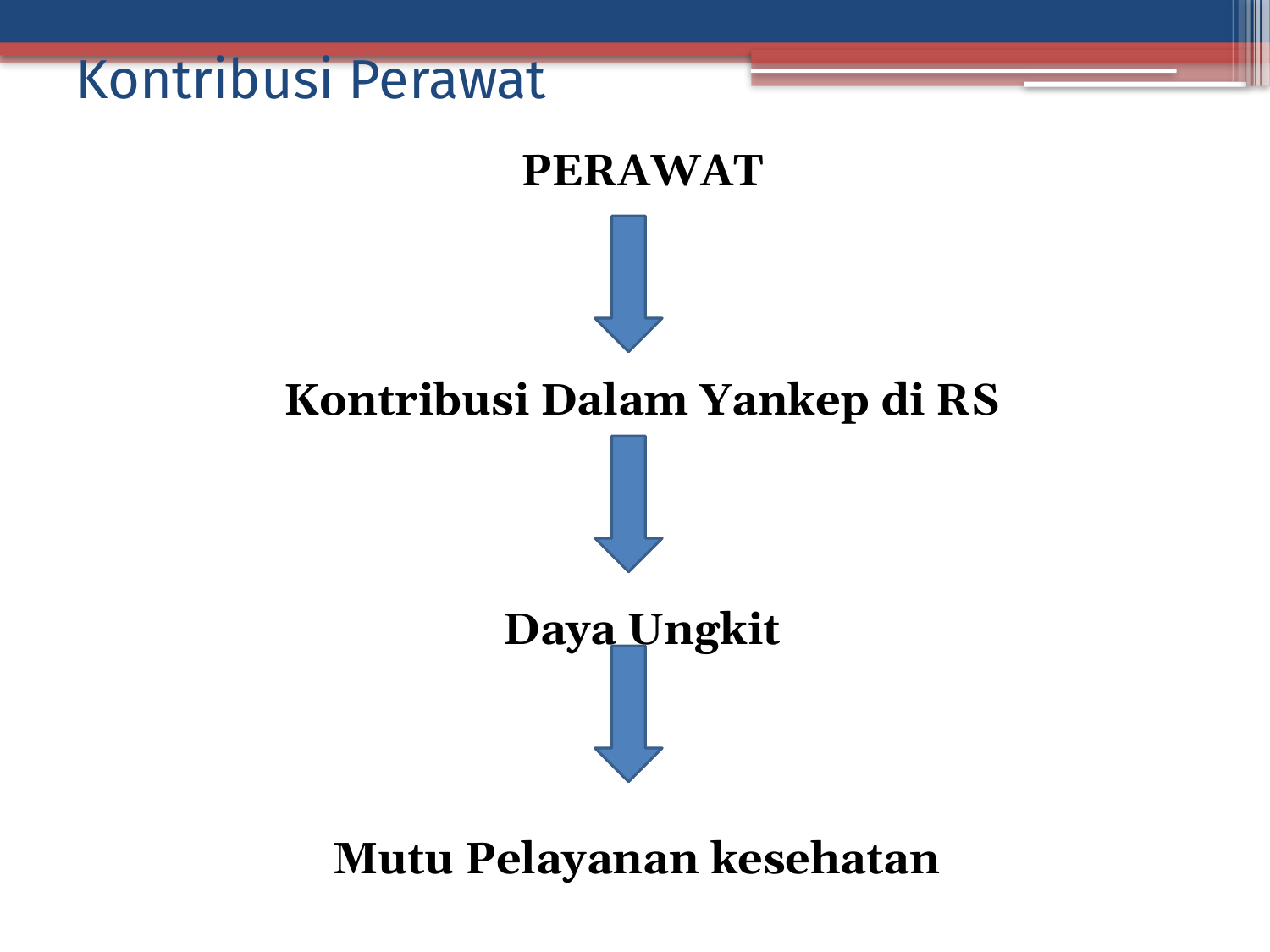

# Kontribusi Perawat
PERAWAT

Kontribusi Dalam Yankep di RS

Daya Ungkit

Mutu Pelayanan kesehatan